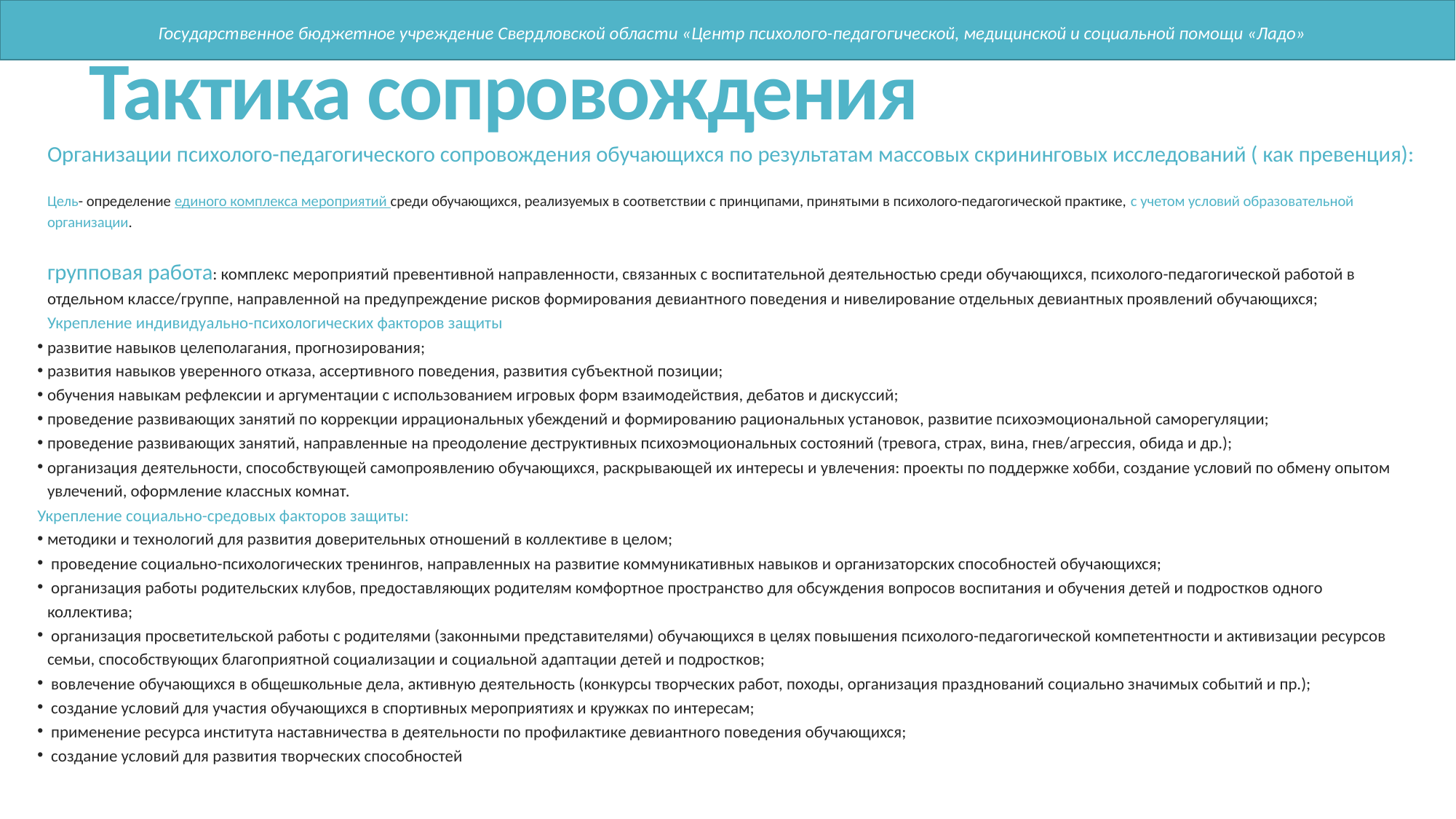

Государственное бюджетное учреждение Свердловской области «Центр психолого-педагогической, медицинской и социальной помощи «Ладо»
# Тактика сопровождения
Организации психолого-педагогического сопровождения обучающихся по результатам массовых скрининговых исследований ( как превенция):

Цель- определение единого комплекса мероприятий среди обучающихся, реализуемых в соответствии с принципами, принятыми в психолого-педагогической практике, с учетом условий образовательной организации.

групповая работа: комплекс мероприятий превентивной направленности, связанных с воспитательной деятельностью среди обучающихся, психолого-педагогической работой в отдельном классе/группе, направленной на предупреждение рисков формирования девиантного поведения и нивелирование отдельных девиантных проявлений обучающихся;
Укрепление индивидуально-психологических факторов защиты
развитие навыков целеполагания, прогнозирования;
развития навыков уверенного отказа, ассертивного поведения, развития субъектной позиции;
обучения навыкам рефлексии и аргументации с использованием игровых форм взаимодействия, дебатов и дискуссий;
проведение развивающих занятий по коррекции иррациональных убеждений и формированию рациональных установок, развитие психоэмоциональной саморегуляции;
проведение развивающих занятий, направленные на преодоление деструктивных психоэмоциональных состояний (тревога, страх, вина, гнев/агрессия, обида и др.);
организация деятельности, способствующей самопроявлению обучающихся, раскрывающей их интересы и увлечения: проекты по поддержке хобби, создание условий по обмену опытом увлечений, оформление классных комнат.
Укрепление социально-средовых факторов защиты:
методики и технологий для развития доверительных отношений в коллективе в целом;
 проведение социально-психологических тренингов, направленных на развитие коммуникативных навыков и организаторских способностей обучающихся;
 организация работы родительских клубов, предоставляющих родителям комфортное пространство для обсуждения вопросов воспитания и обучения детей и подростков одного коллектива;
 организация просветительской работы с родителями (законными представителями) обучающихся в целях повышения психолого-педагогической компетентности и активизации ресурсов семьи, способствующих благоприятной социализации и социальной адаптации детей и подростков;
 вовлечение обучающихся в общешкольные дела, активную деятельность (конкурсы творческих работ, походы, организация празднований социально значимых событий и пр.);
 создание условий для участия обучающихся в спортивных мероприятиях и кружках по интересам;
 применение ресурса института наставничества в деятельности по профилактике девиантного поведения обучающихся;
 создание условий для развития творческих способностей